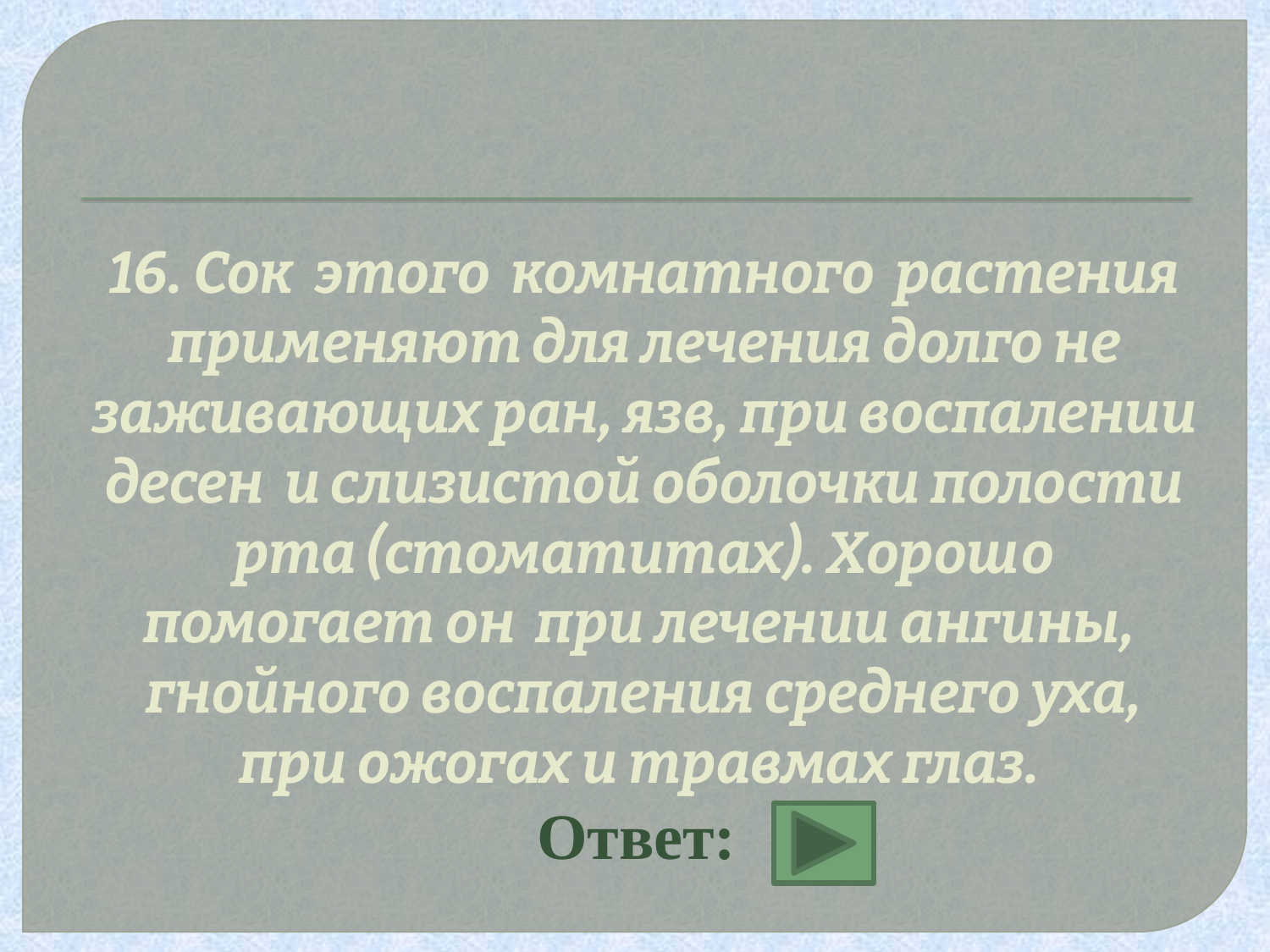

# 16. Сок  этого  комнатного  растения применяют для лечения долго не заживающих ран, язв, при воспалении десен  и слизистой оболочки полости рта (стоматитах). Хорошо помогает он  при лечении ангины,  гнойного воспаления среднего уха, при ожогах и травмах глаз. Ответ: